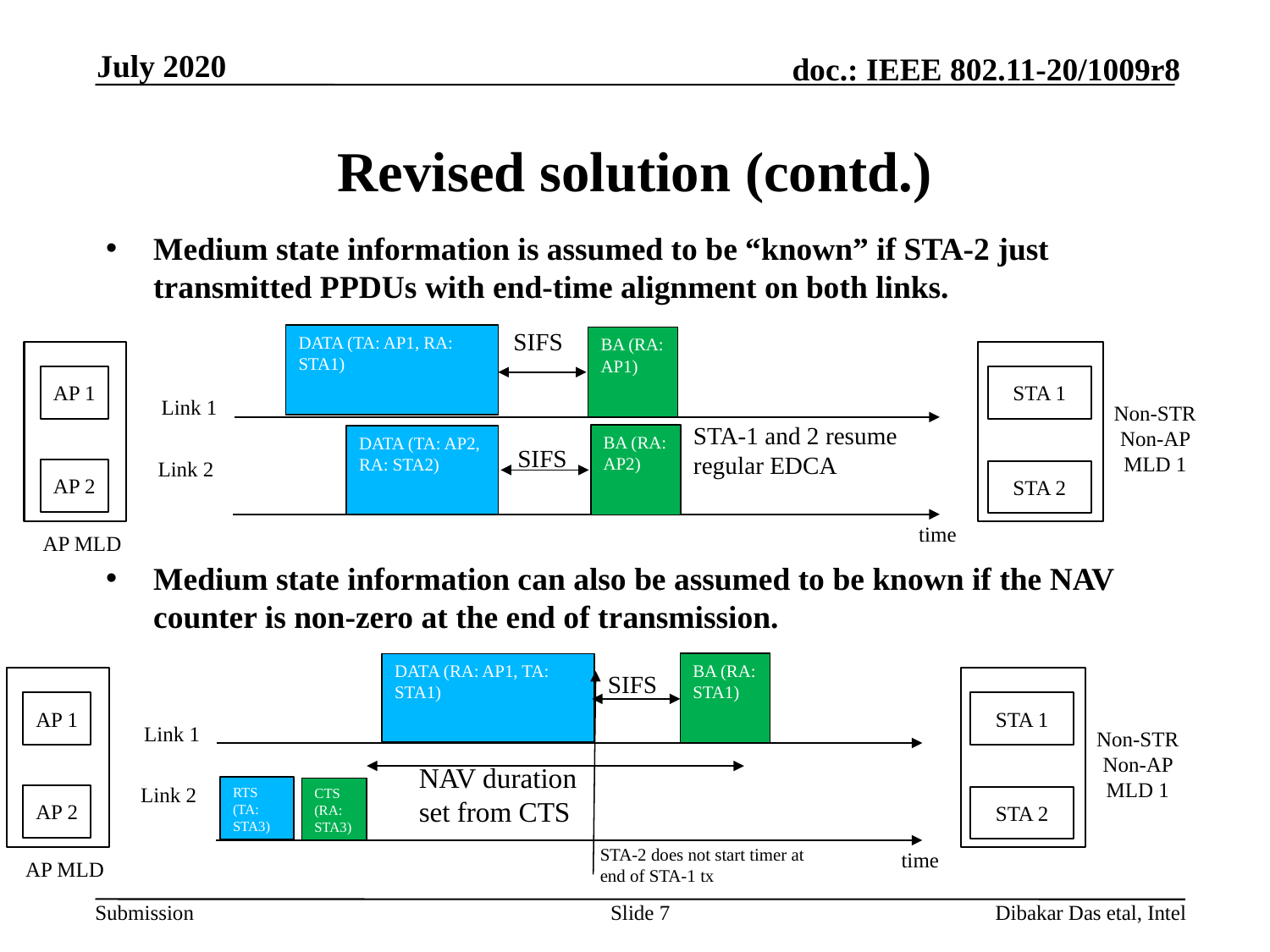

July 2020
# Revised solution (contd.)
Medium state information is assumed to be “known” if STA-2 just transmitted PPDUs with end-time alignment on both links.

Medium state information can also be assumed to be known if the NAV counter is non-zero at the end of transmission.

SIFS
DATA (TA: AP1, RA: STA1)
BA (RA: AP1)
AP 1
STA 1

Link 1
Non-STR Non-AP MLD 1
Link 2
AP 2
STA 2
time
AP MLD
STA-1 and 2 resume regular EDCA
BA (RA: AP2)
DATA (TA: AP2, RA: STA2)
SIFS
BA (RA: STA1)
DATA (RA: AP1, TA: STA1)
SIFS
AP 1
STA 1

Link 1
Non-STR Non-AP MLD 1
Link 2
AP 2
STA 2
time
AP MLD
NAV duration
set from CTS
RTS (TA: STA3)
CTS (RA: STA3)
STA-2 does not start timer at end of STA-1 tx
Slide 7
Dibakar Das etal, Intel